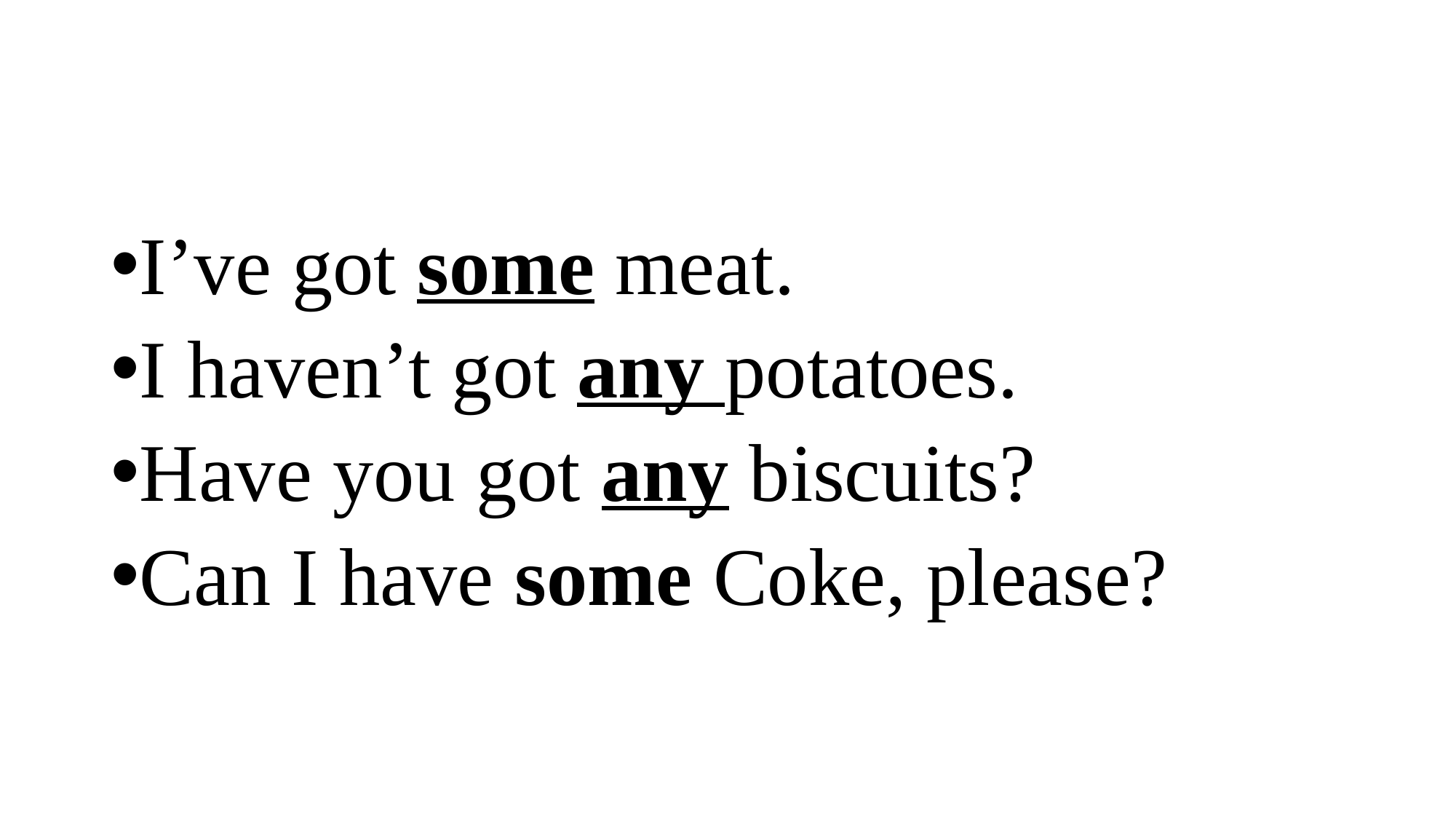

#
I’ve got some meat.
I haven’t got any potatoes.
Have you got any biscuits?
Can I have some Coke, please?